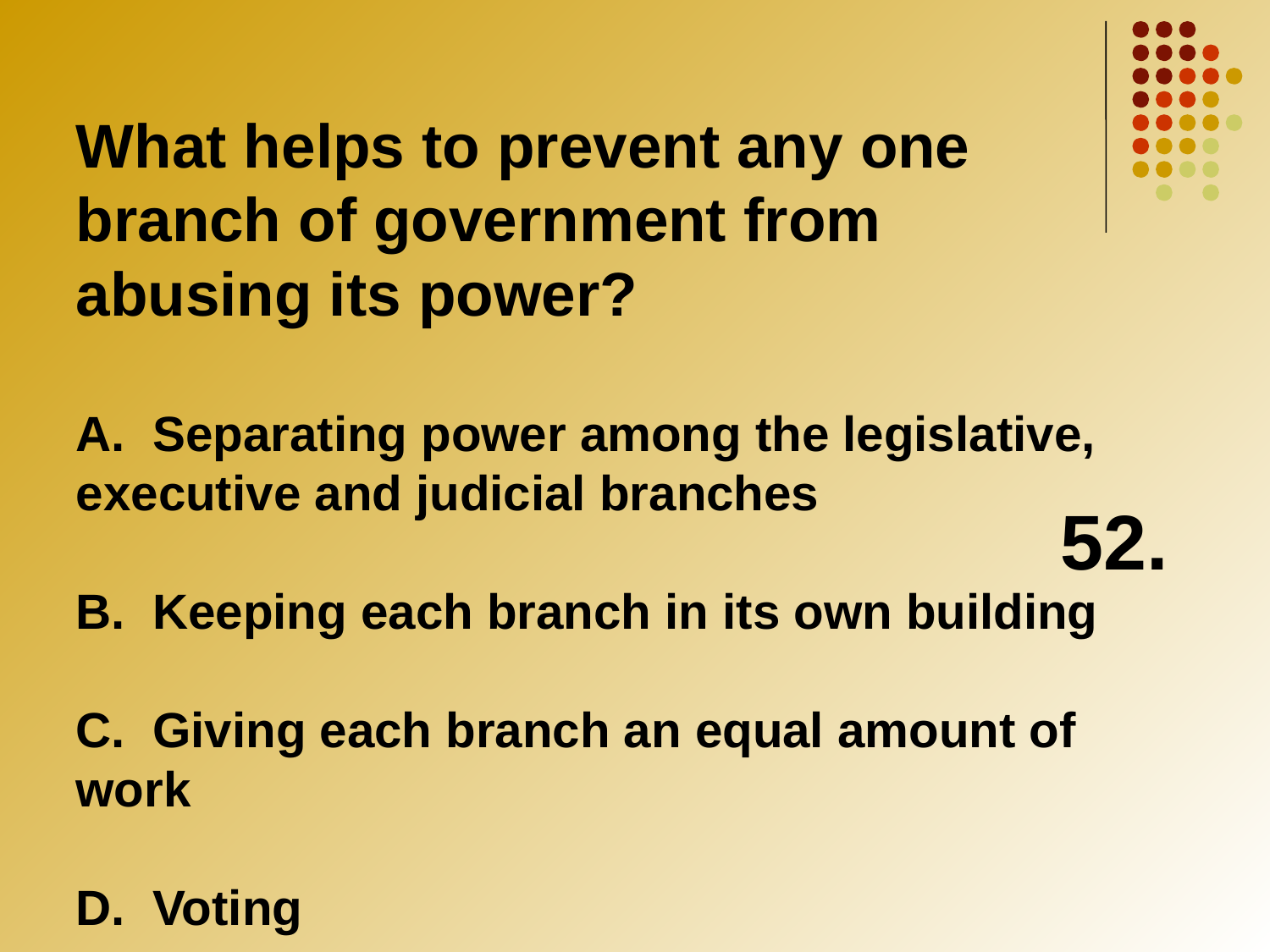

52.
What helps to prevent any one branch of government from abusing its power?
A.  Separating power among the legislative, executive and judicial branches
B.  Keeping each branch in its own building
C.  Giving each branch an equal amount of work
D.  Voting